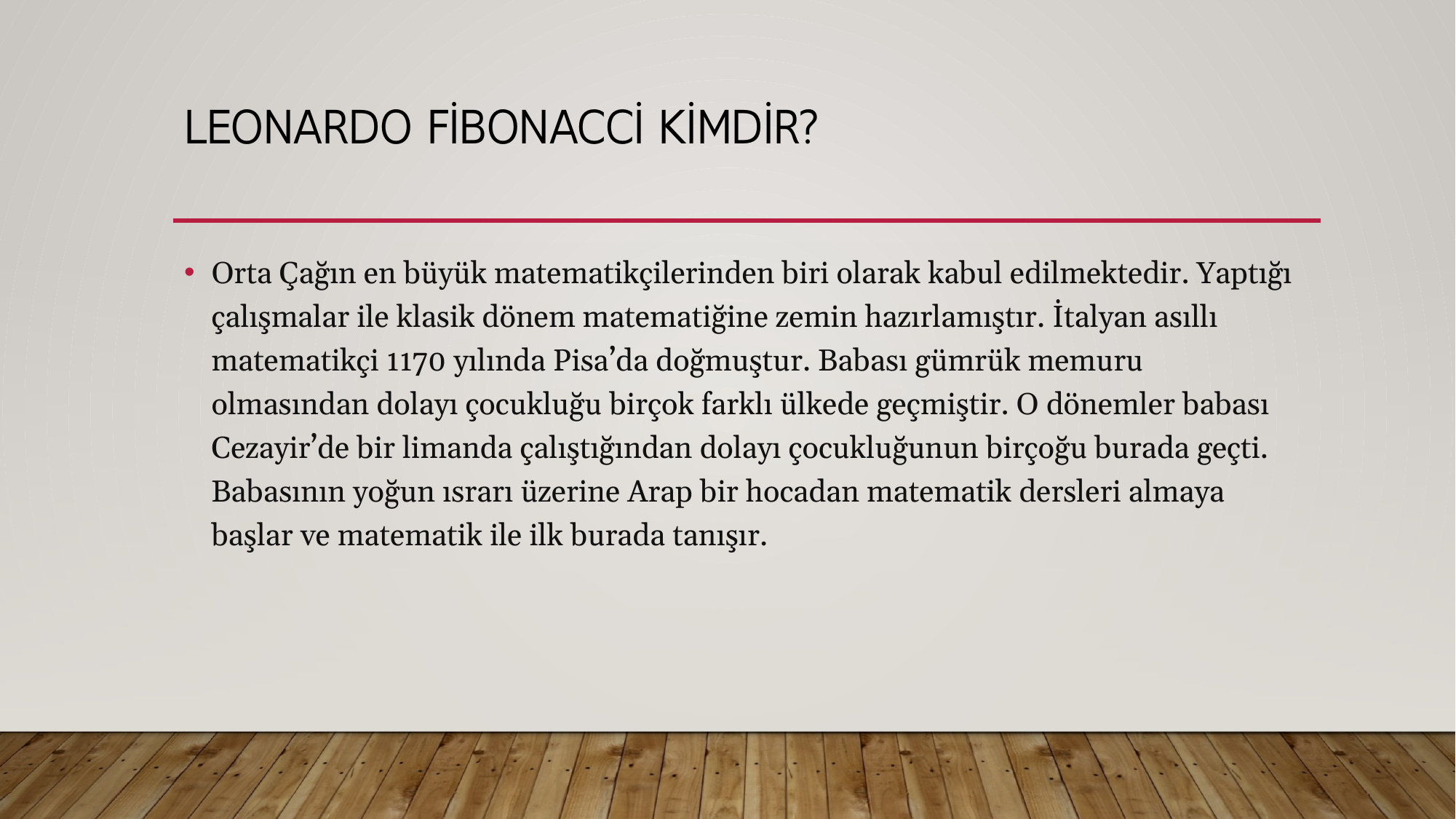

# LEONARDO FİBONACCİ KİMDİR?
Orta Çağın en büyük matematikçilerinden biri olarak kabul edilmektedir. Yaptığı çalışmalar ile klasik dönem matematiğine zemin hazırlamıştır. İtalyan asıllı matematikçi 1170 yılında Pisa’da doğmuştur. Babası gümrük memuru olmasından dolayı çocukluğu birçok farklı ülkede geçmiştir. O dönemler babası Cezayir’de bir limanda çalıştığından dolayı çocukluğunun birçoğu burada geçti. Babasının yoğun ısrarı üzerine Arap bir hocadan matematik dersleri almaya başlar ve matematik ile ilk burada tanışır.